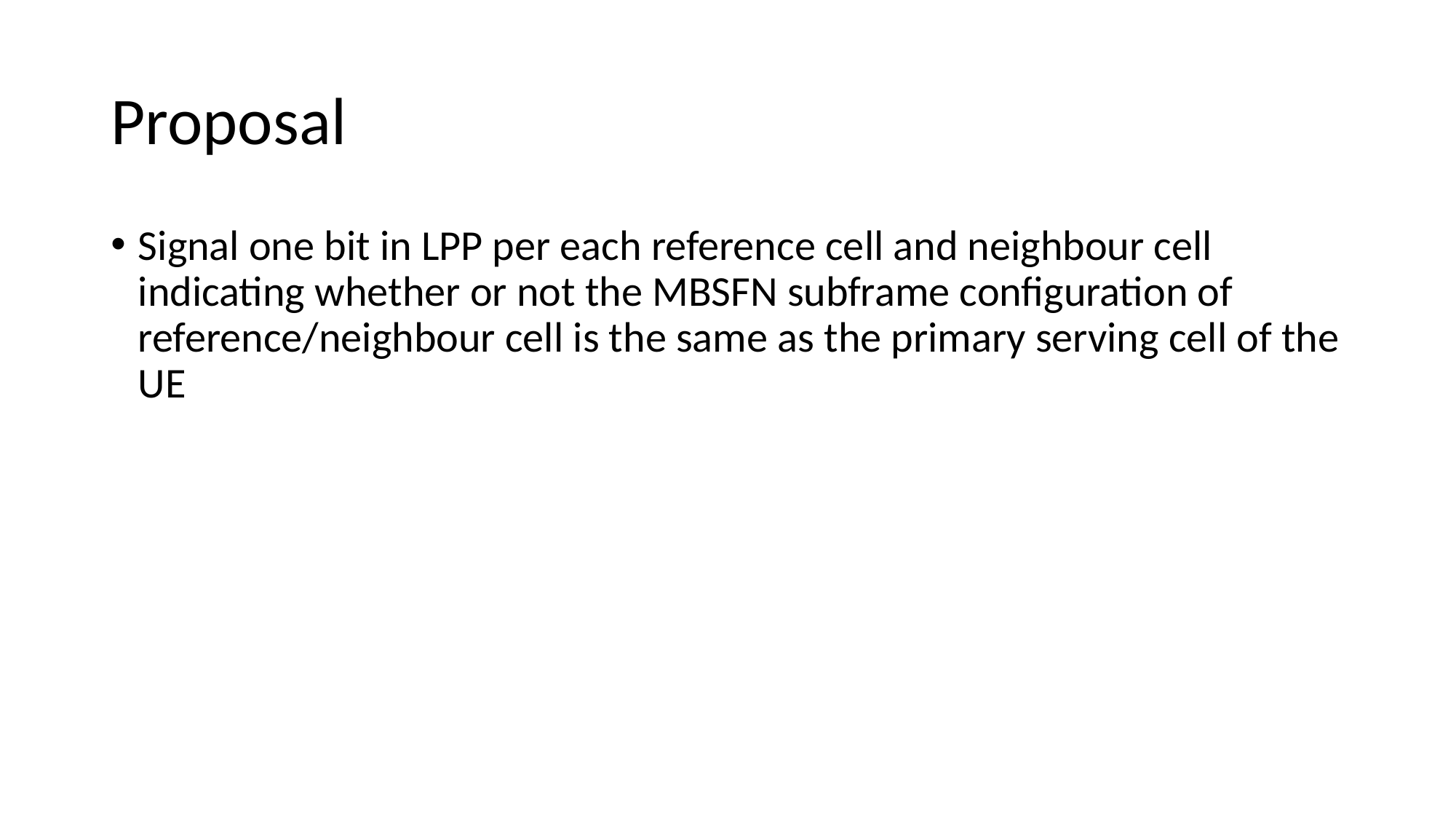

# Proposal
Signal one bit in LPP per each reference cell and neighbour cell indicating whether or not the MBSFN subframe configuration of reference/neighbour cell is the same as the primary serving cell of the UE